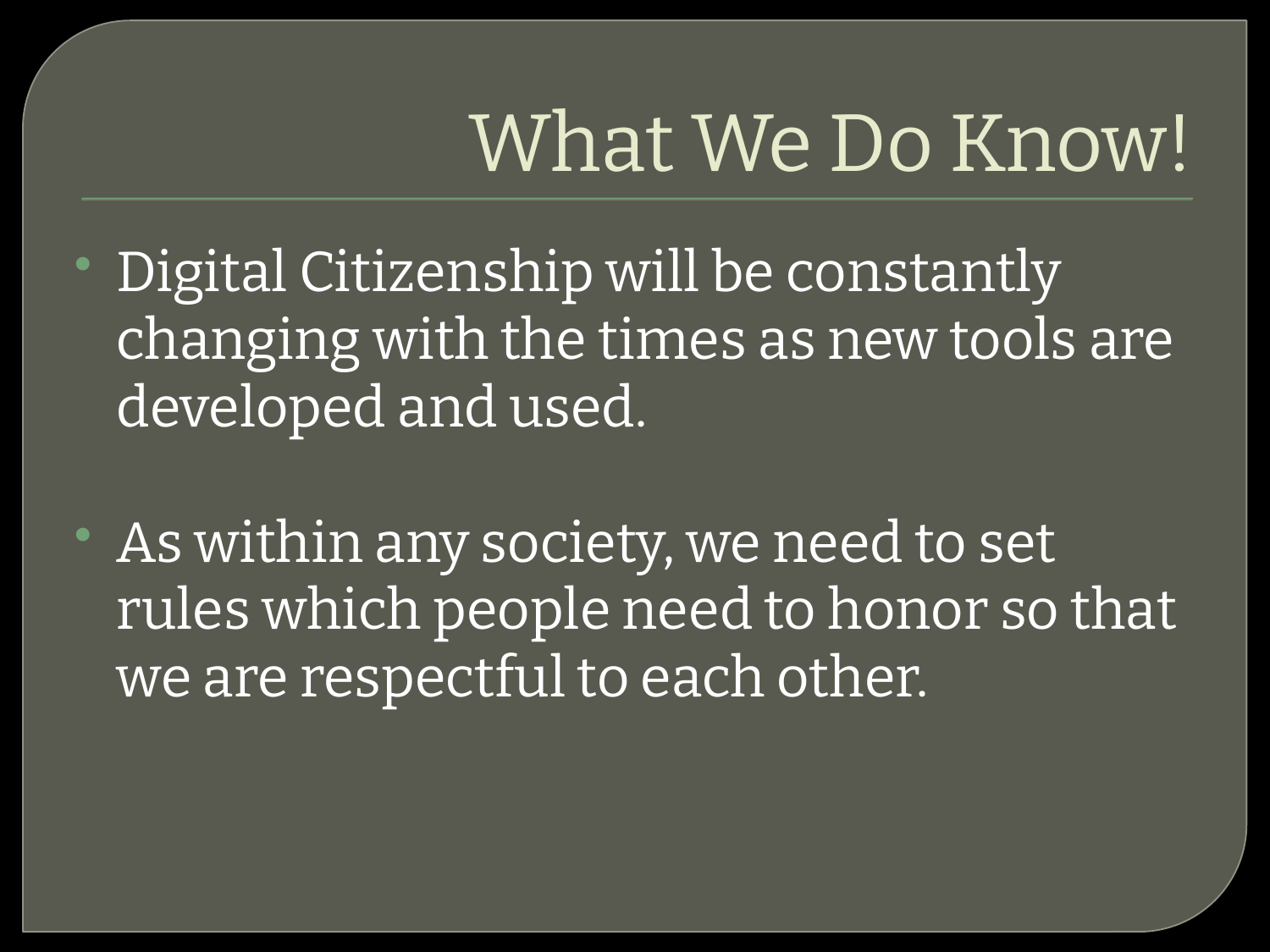

# What We Do Know!
Digital Citizenship will be constantly changing with the times as new tools are developed and used.

As within any society, we need to set rules which people need to honor so that we are respectful to each other.